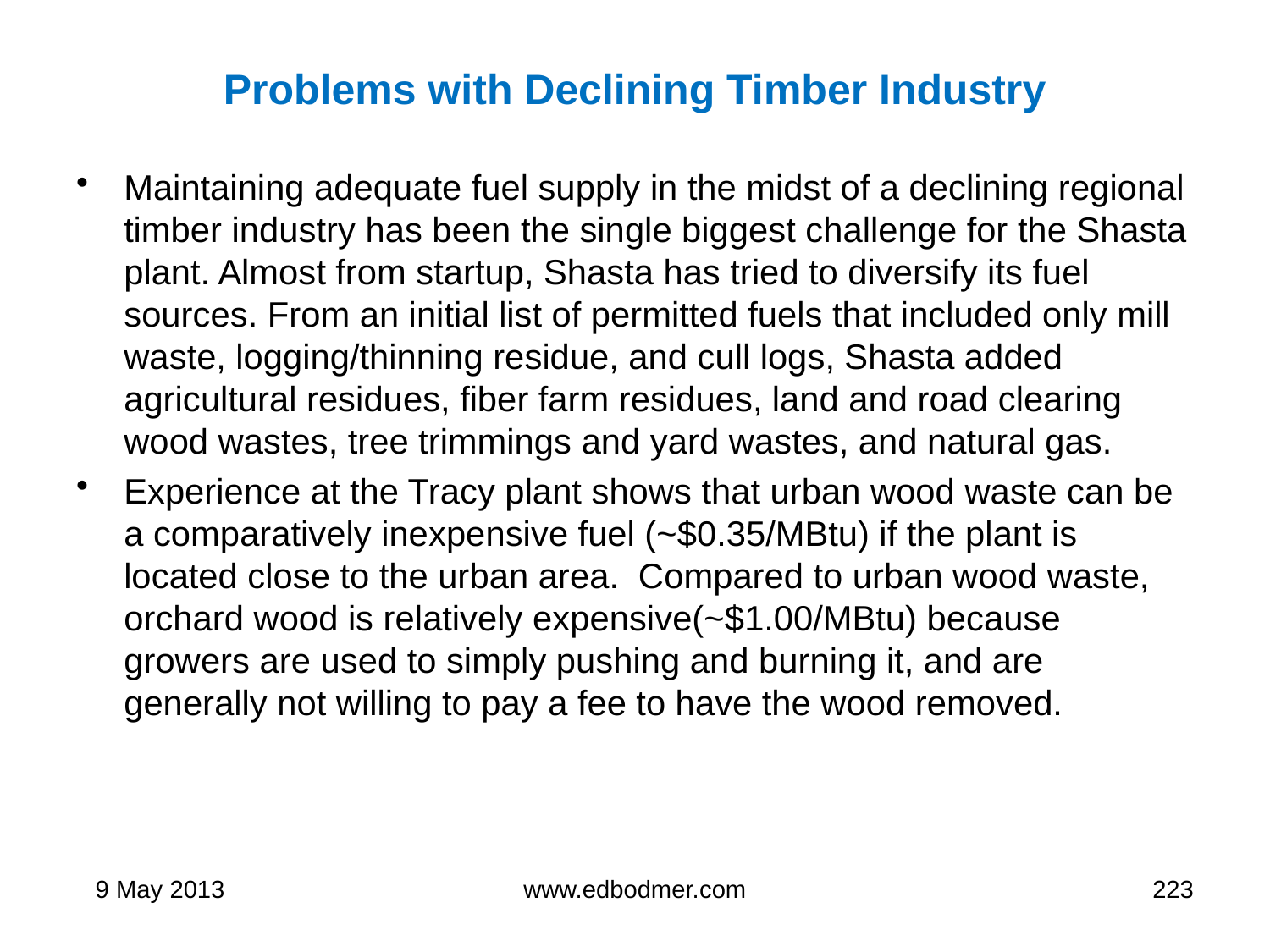

# Problems with Declining Timber Industry
Maintaining adequate fuel supply in the midst of a declining regional timber industry has been the single biggest challenge for the Shasta plant. Almost from startup, Shasta has tried to diversify its fuel sources. From an initial list of permitted fuels that included only mill waste, logging/thinning residue, and cull logs, Shasta added agricultural residues, fiber farm residues, land and road clearing wood wastes, tree trimmings and yard wastes, and natural gas.
Experience at the Tracy plant shows that urban wood waste can be a comparatively inexpensive fuel (~$0.35/MBtu) if the plant is located close to the urban area.  Compared to urban wood waste, orchard wood is relatively expensive(~$1.00/MBtu) because growers are used to simply pushing and burning it, and are generally not willing to pay a fee to have the wood removed.
9 May 2013
www.edbodmer.com
223